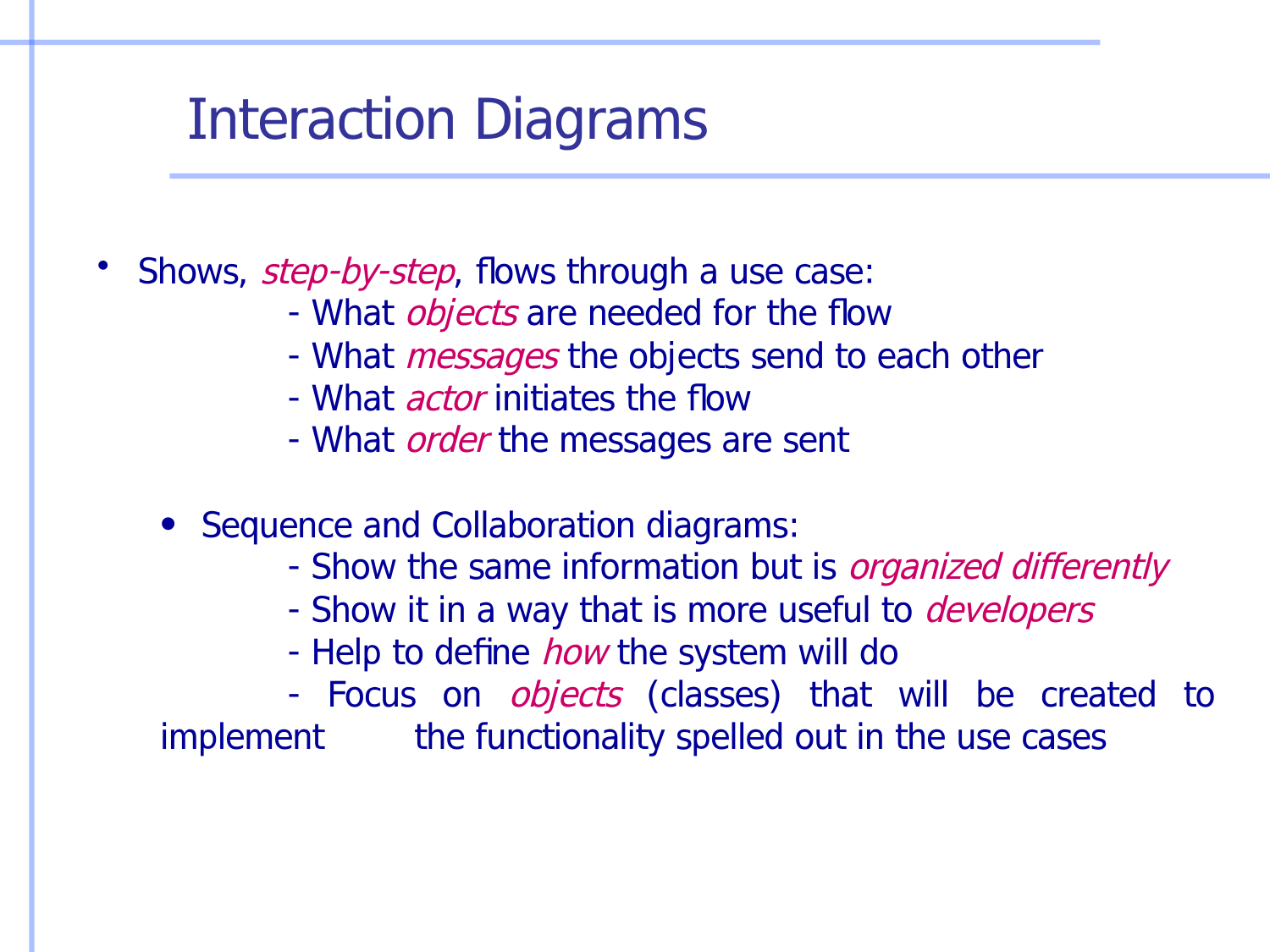

Interaction Diagrams

 Shows, step-by-step, flows through a use case:
	- What objects are needed for the flow
	- What messages the objects send to each other
	- What actor initiates the flow
	- What order the messages are sent

 Sequence and Collaboration diagrams:
 	- Show the same information but is organized differently
	- Show it in a way that is more useful to developers
	- Help to define how the system will do
	- Focus on objects (classes) that will be created to implement 	the functionality spelled out in the use cases